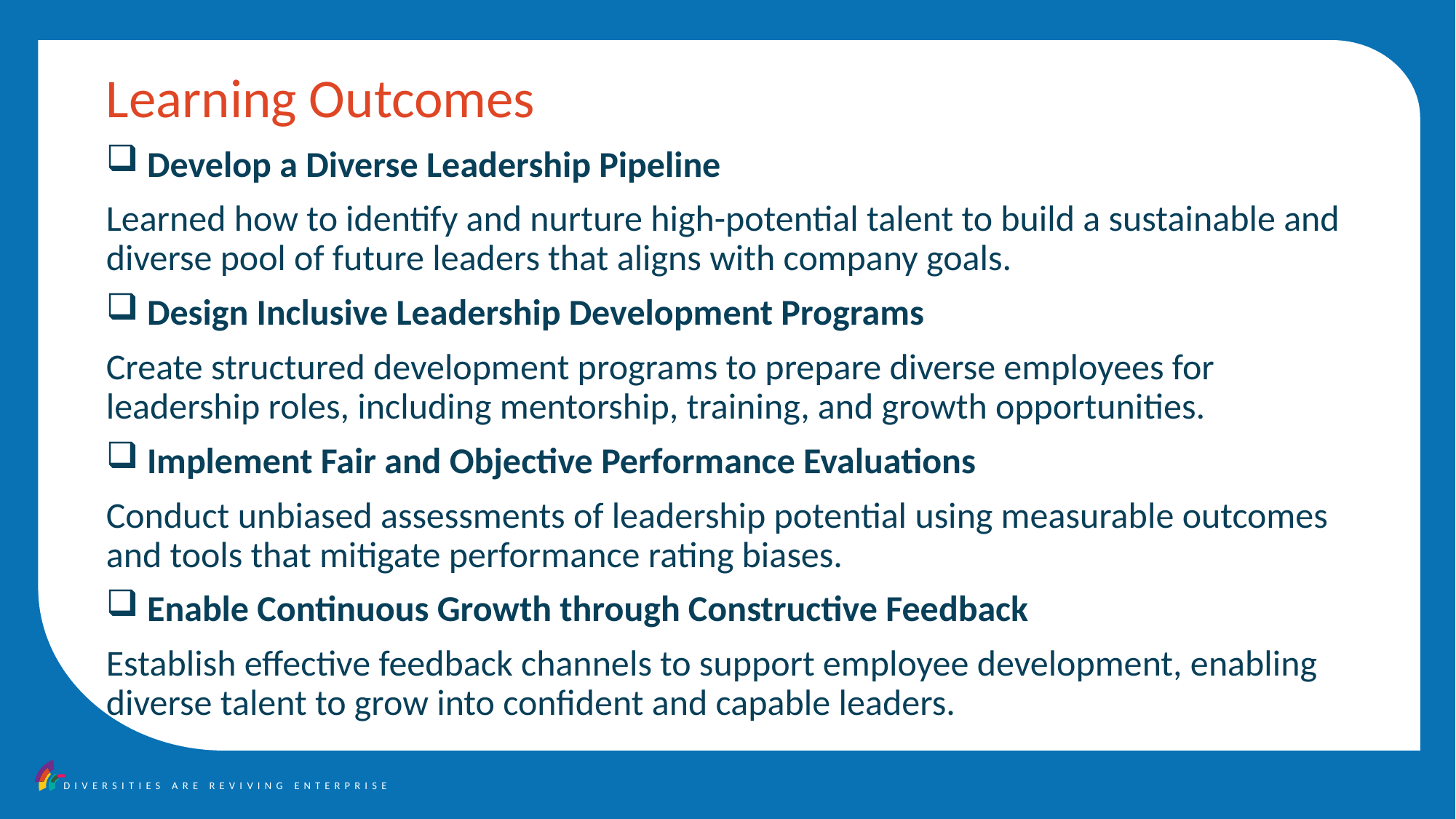

Learning Outcomes
Develop a Diverse Leadership Pipeline
Learned how to identify and nurture high-potential talent to build a sustainable and diverse pool of future leaders that aligns with company goals.
Design Inclusive Leadership Development Programs
Create structured development programs to prepare diverse employees for leadership roles, including mentorship, training, and growth opportunities.
Implement Fair and Objective Performance Evaluations
Conduct unbiased assessments of leadership potential using measurable outcomes and tools that mitigate performance rating biases.
Enable Continuous Growth through Constructive Feedback
Establish effective feedback channels to support employee development, enabling diverse talent to grow into confident and capable leaders.